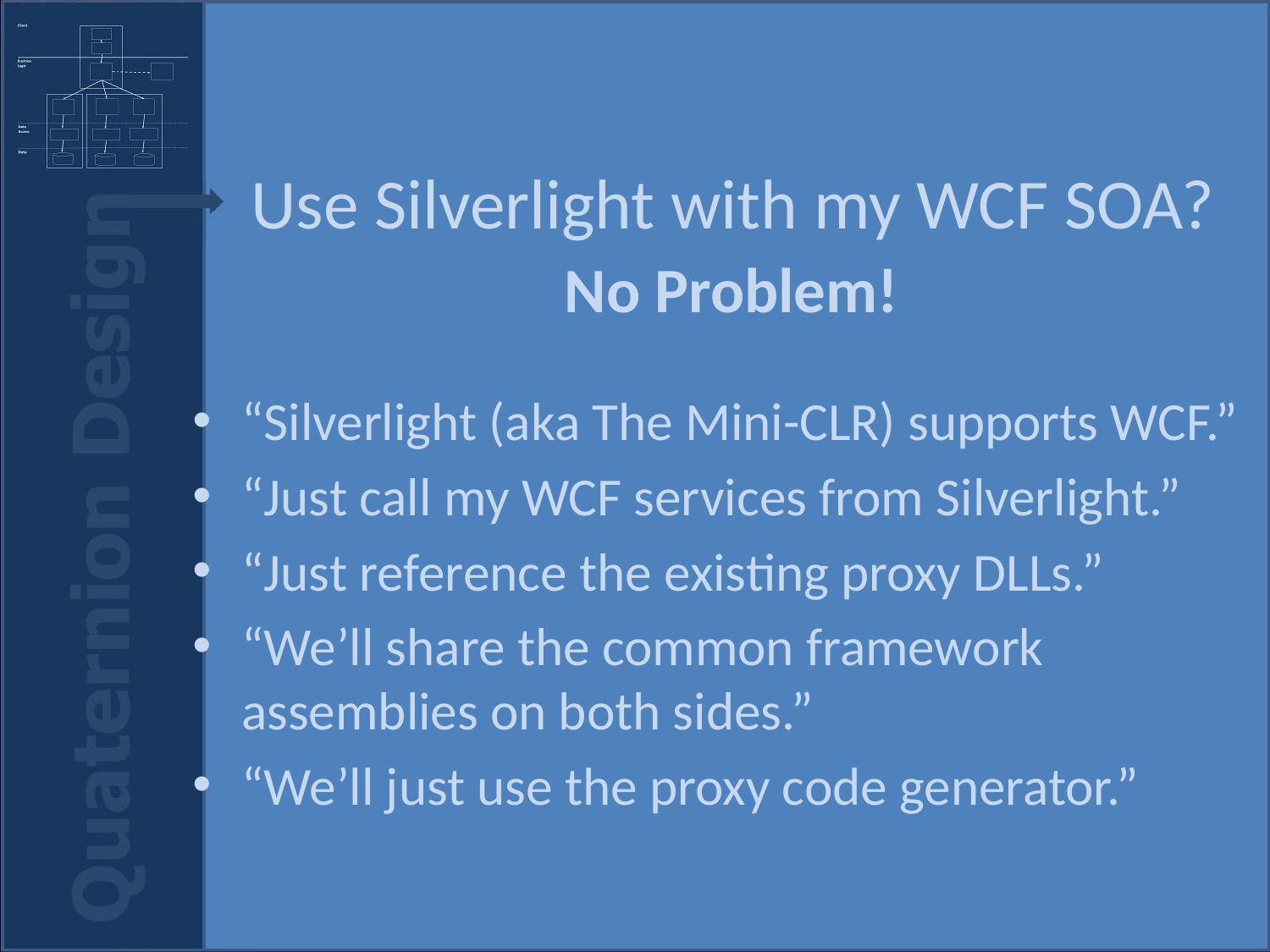

# Use Silverlight with my WCF SOA?
No Problem!
“Silverlight (aka The Mini-CLR) supports WCF.”
“Just call my WCF services from Silverlight.”
“Just reference the existing proxy DLLs.”
“We’ll share the common framework assemblies on both sides.”
“We’ll just use the proxy code generator.”